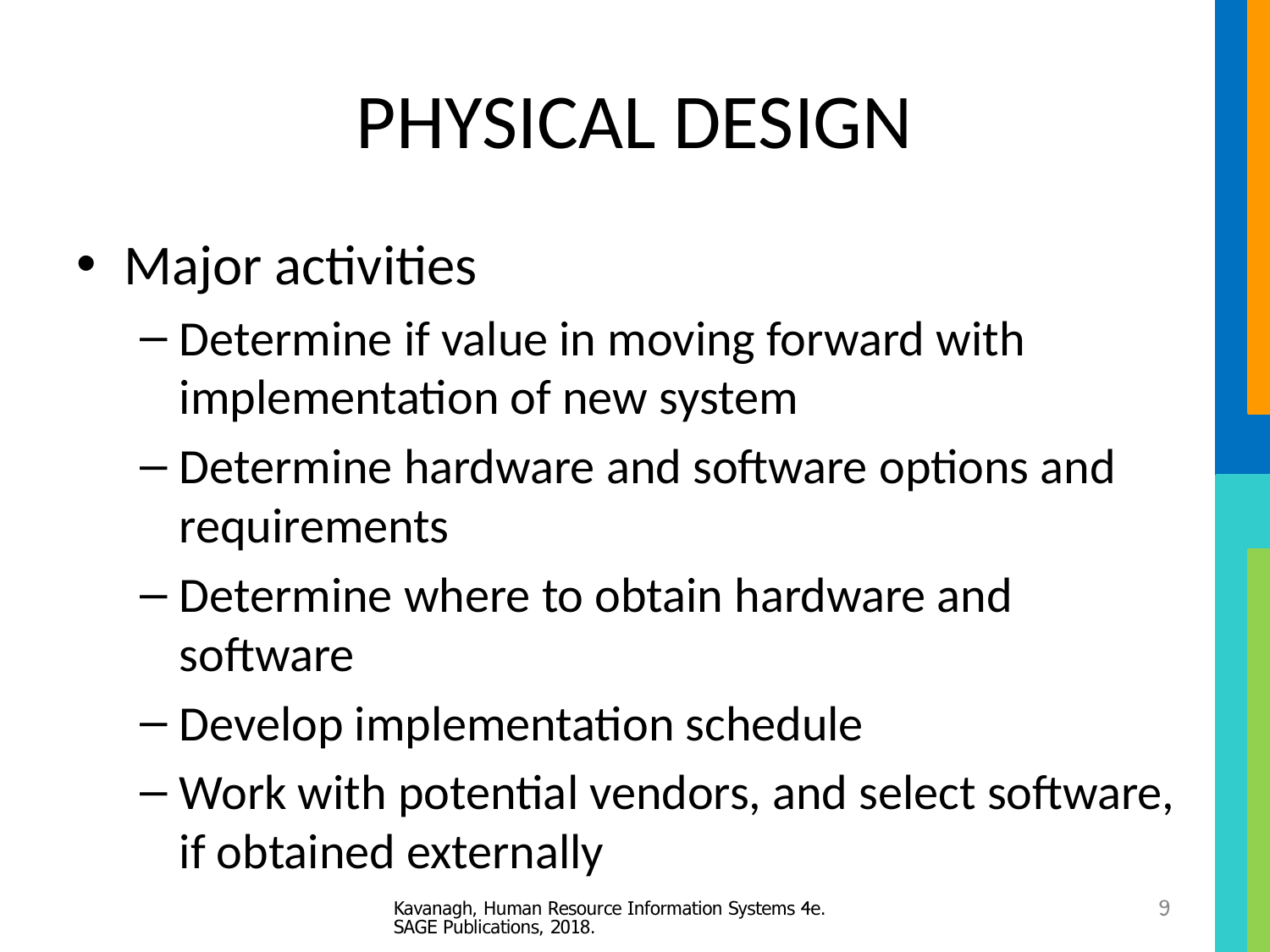

# PHYSICAL DESIGN
Major activities
Determine if value in moving forward with implementation of new system
Determine hardware and software options and requirements
Determine where to obtain hardware and software
Develop implementation schedule
Work with potential vendors, and select software, if obtained externally

Kavanagh, Human Resource Information Systems 4e. SAGE Publications, 2018.
9